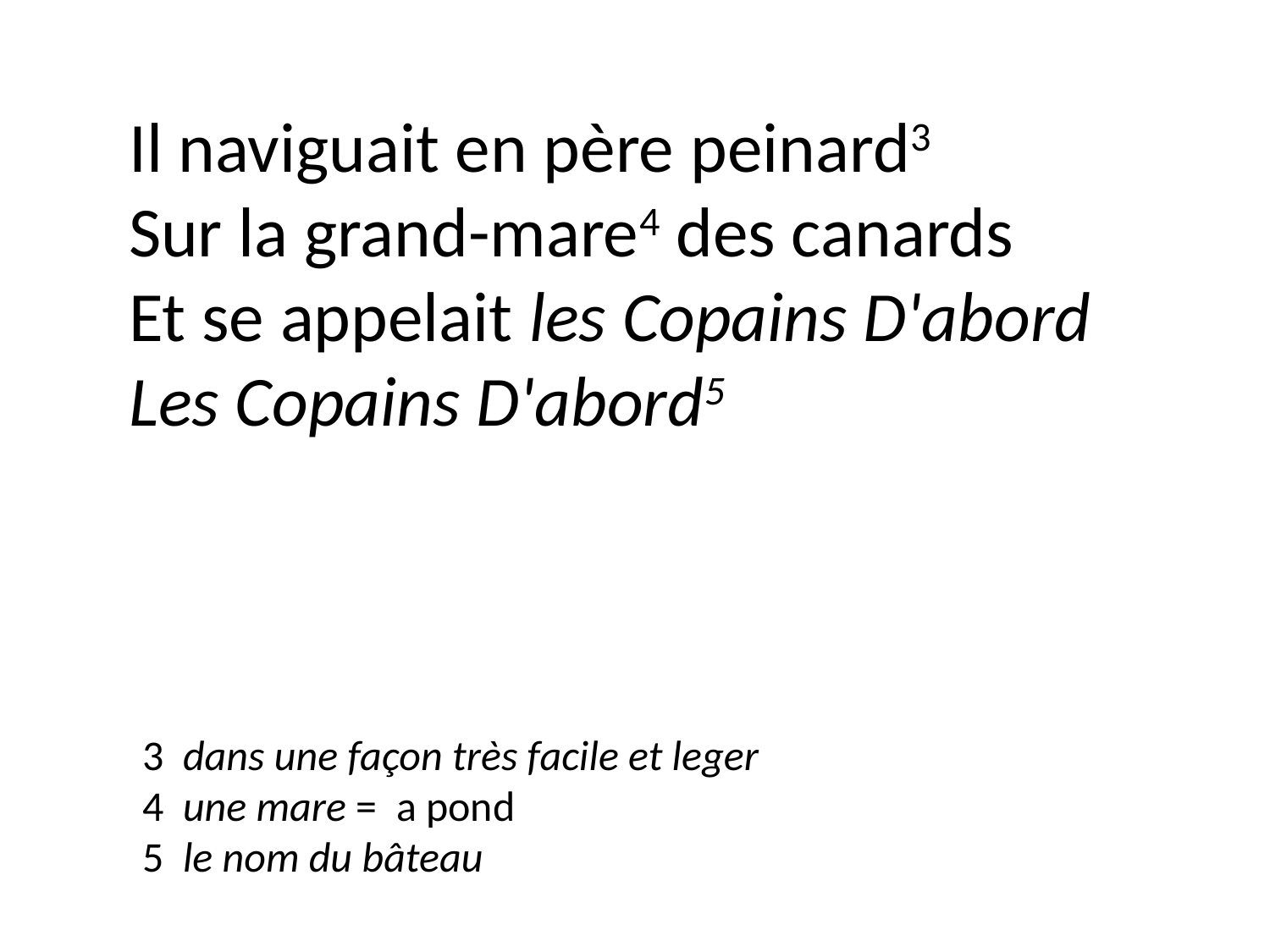

Il naviguait en père peinard3
Sur la grand-mare4 des canards
Et se appelait les Copains D'abord
Les Copains D'abord5
3  dans une façon très facile et leger
4  une mare =  a pond
5  le nom du bâteau